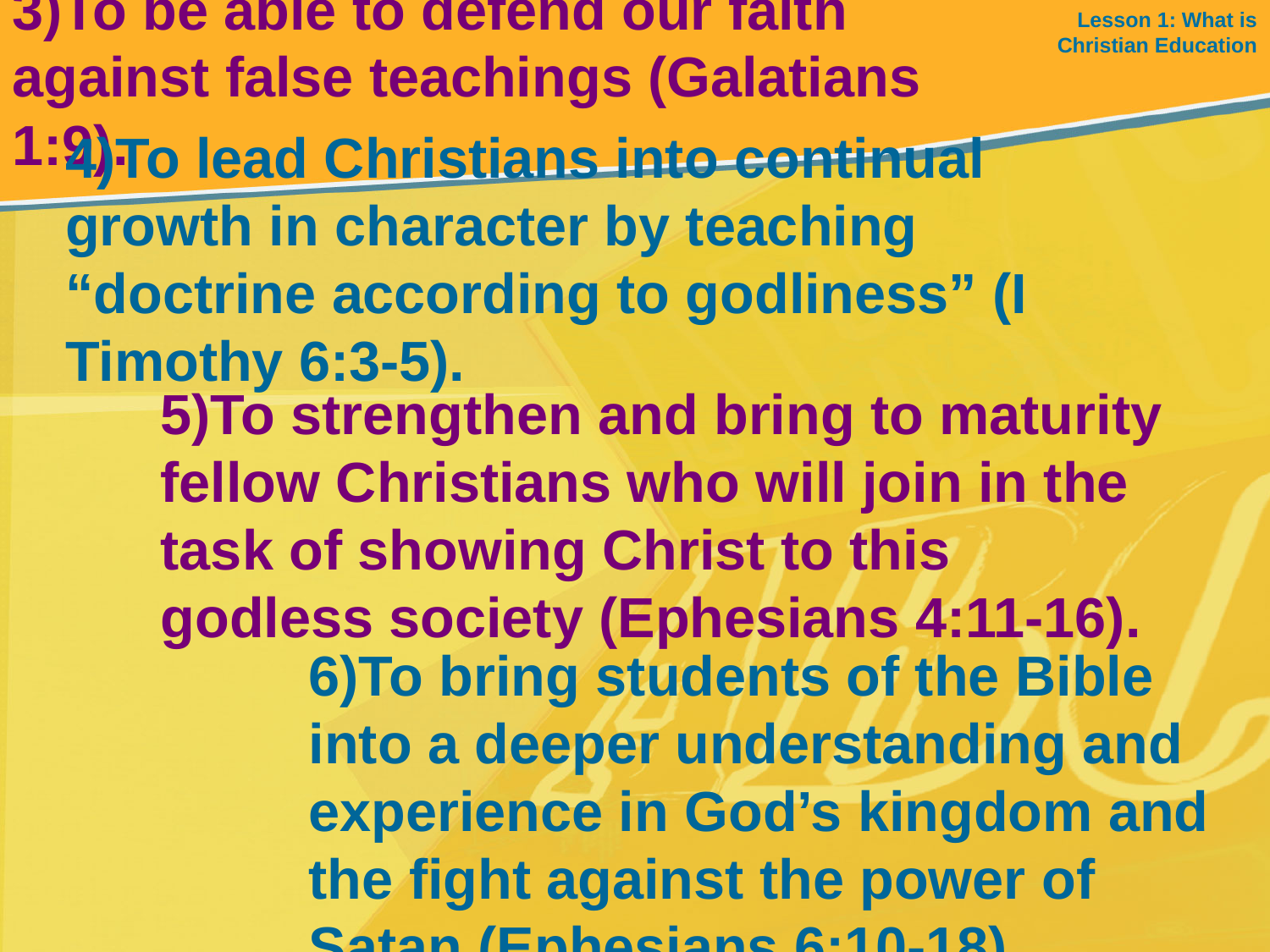

3)To be able to defend our faith against false teachings (Galatians 1:9).
Lesson 1: What is Christian Education
4)To lead Christians into continual growth in character by teaching “doctrine according to godliness” (I Timothy 6:3-5).
5)To strengthen and bring to maturity fellow Christians who will join in the task of showing Christ to this godless society (Ephesians 4:11-16).
6)To bring students of the Bible into a deeper understanding and experience in God’s kingdom and the fight against the power of Satan (Ephesians 6:10-18).